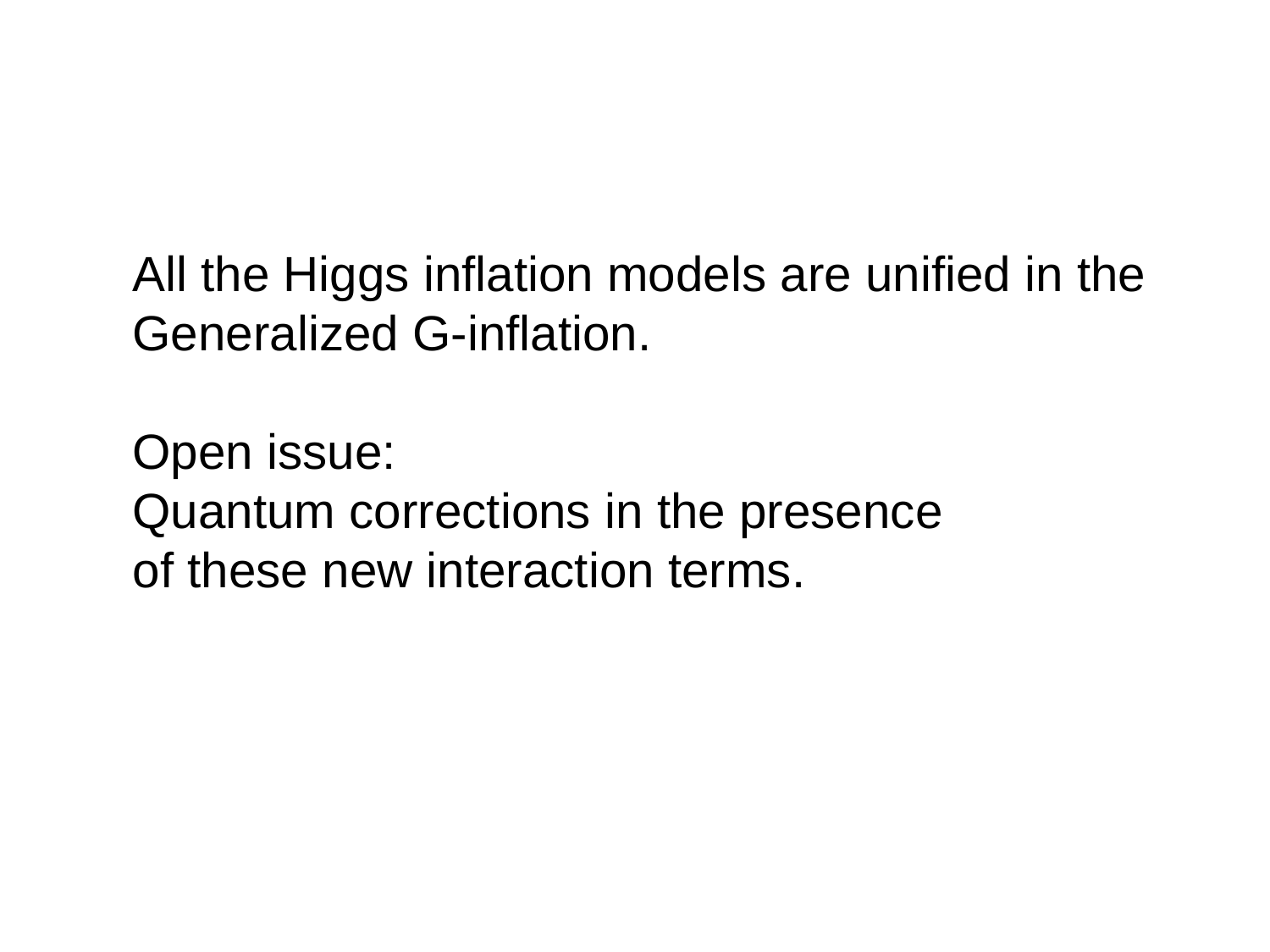

All the Higgs inflation models are unified in the
Generalized G-inflation.

Open issue:
Quantum corrections in the presence
of these new interaction terms.